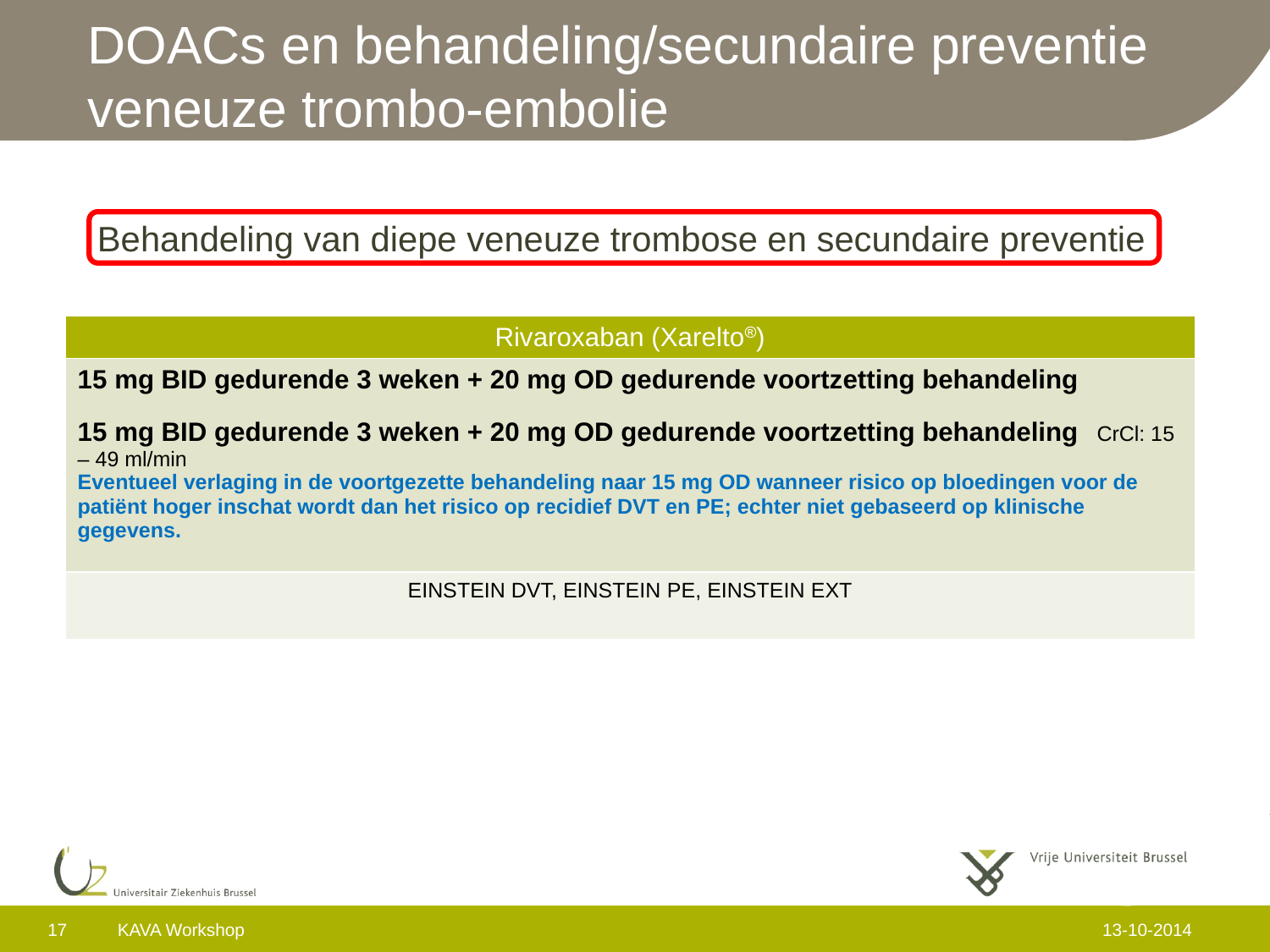

# DOACs en behandeling/secundaire preventie veneuze trombo-embolie

Behandeling van diepe veneuze trombose en secundaire preventie
| Rivaroxaban (Xarelto®) |
| --- |
| 15 mg BID gedurende 3 weken + 20 mg OD gedurende voortzetting behandeling 15 mg BID gedurende 3 weken + 20 mg OD gedurende voortzetting behandeling CrCl: 15 – 49 ml/min Eventueel verlaging in de voortgezette behandeling naar 15 mg OD wanneer risico op bloedingen voor de patiënt hoger inschat wordt dan het risico op recidief DVT en PE; echter niet gebaseerd op klinische gegevens. |
| EINSTEIN DVT, EINSTEIN PE, EINSTEIN EXT |
17
KAVA Workshop
13-10-2014